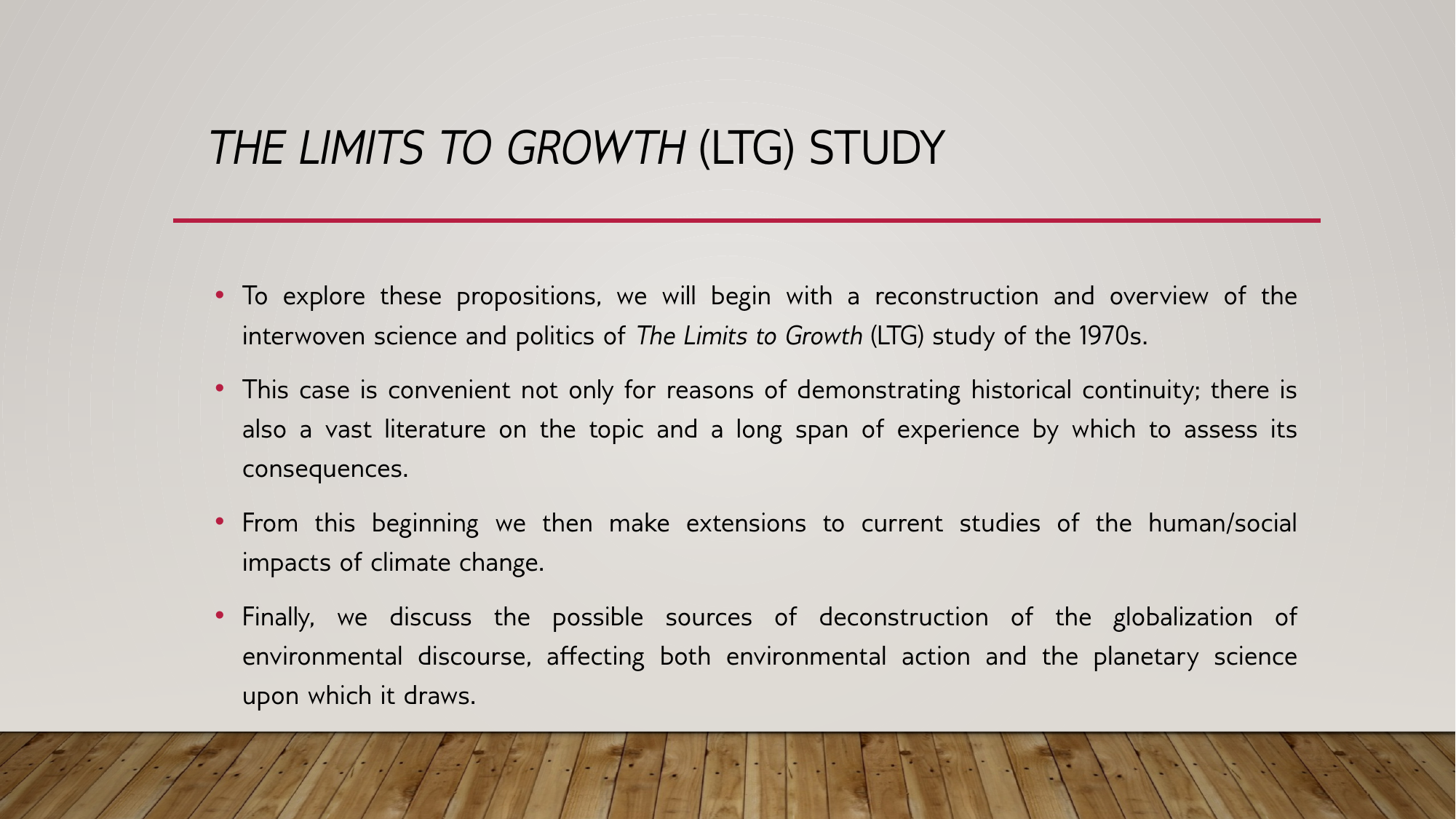

# The Limits to Growth (LTG) study
To explore these propositions, we will begin with a reconstruction and overview of the interwoven science and politics of The Limits to Growth (LTG) study of the 1970s.
This case is convenient not only for reasons of demonstrating historical continuity; there is also a vast literature on the topic and a long span of experience by which to assess its consequences.
From this beginning we then make extensions to current studies of the human/social impacts of climate change.
Finally, we discuss the possible sources of deconstruction of the globalization of environmental discourse, affecting both environmental action and the planetary science upon which it draws.